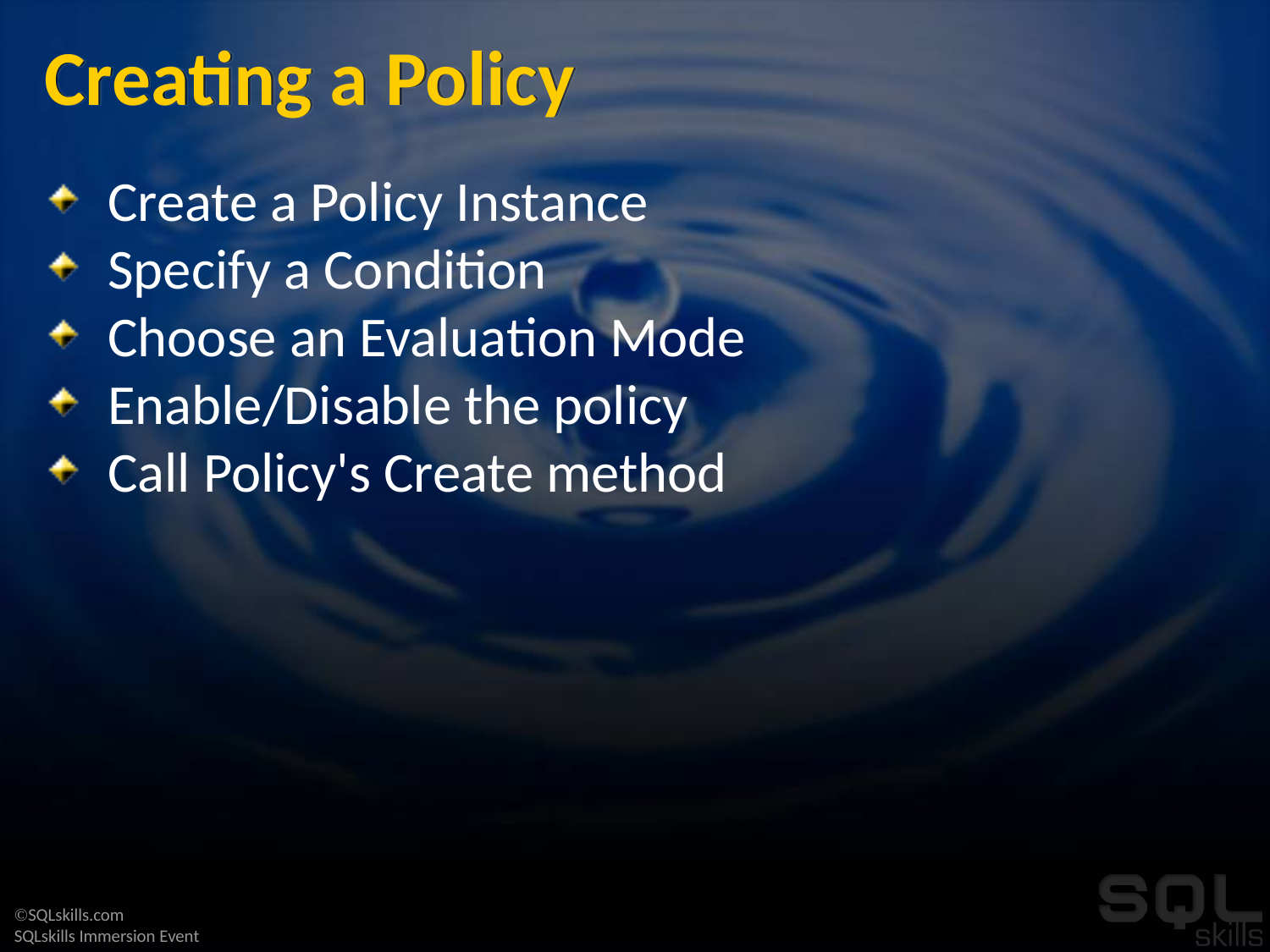

# Creating a Policy
Create a Policy Instance
Specify a Condition
Choose an Evaluation Mode
Enable/Disable the policy
Call Policy's Create method